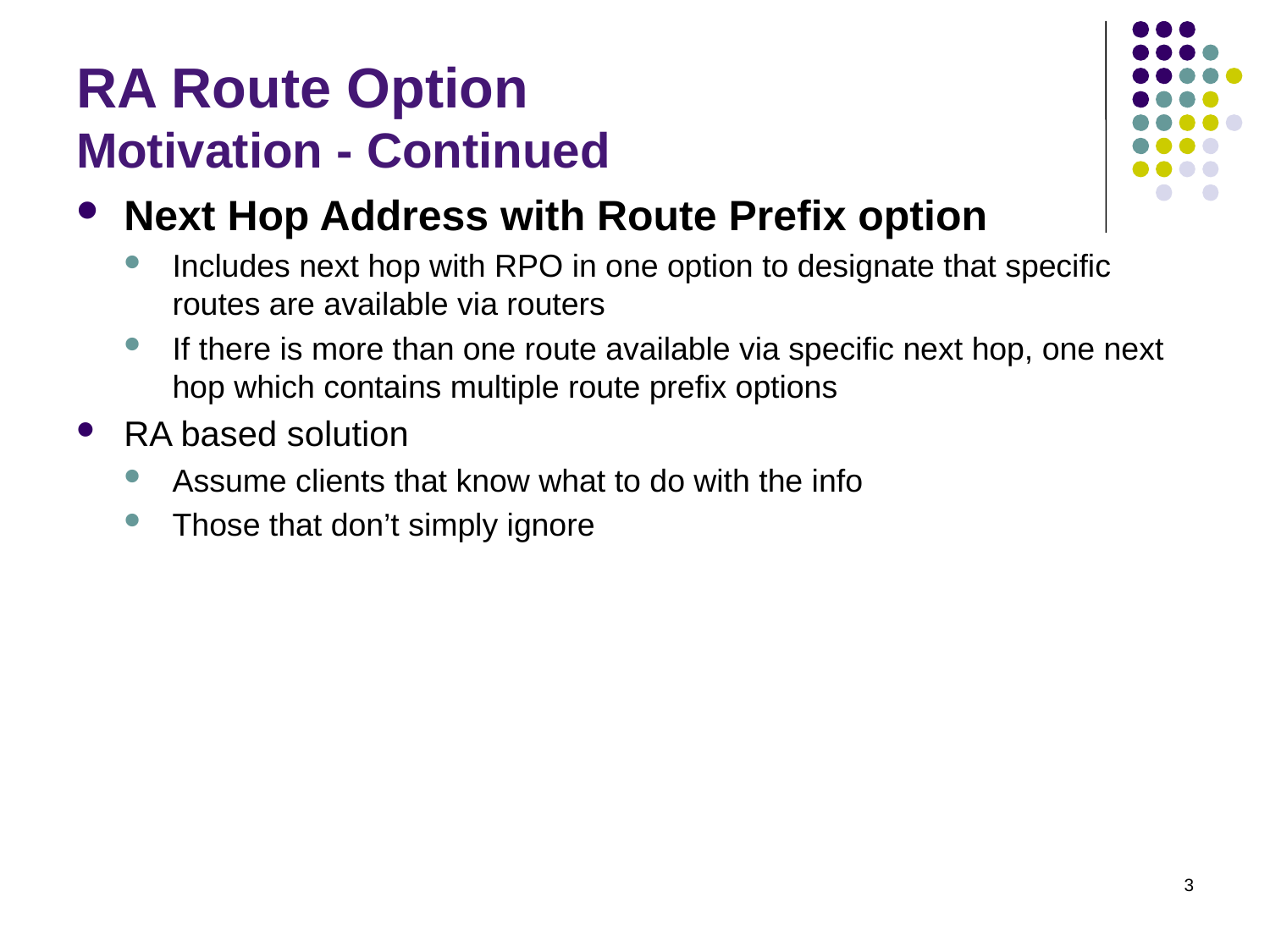

RA Route Option
Motivation - Continued
Next Hop Address with Route Prefix option
Includes next hop with RPO in one option to designate that specific routes are available via routers
If there is more than one route available via specific next hop, one next hop which contains multiple route prefix options
RA based solution
Assume clients that know what to do with the info
Those that don’t simply ignore
3